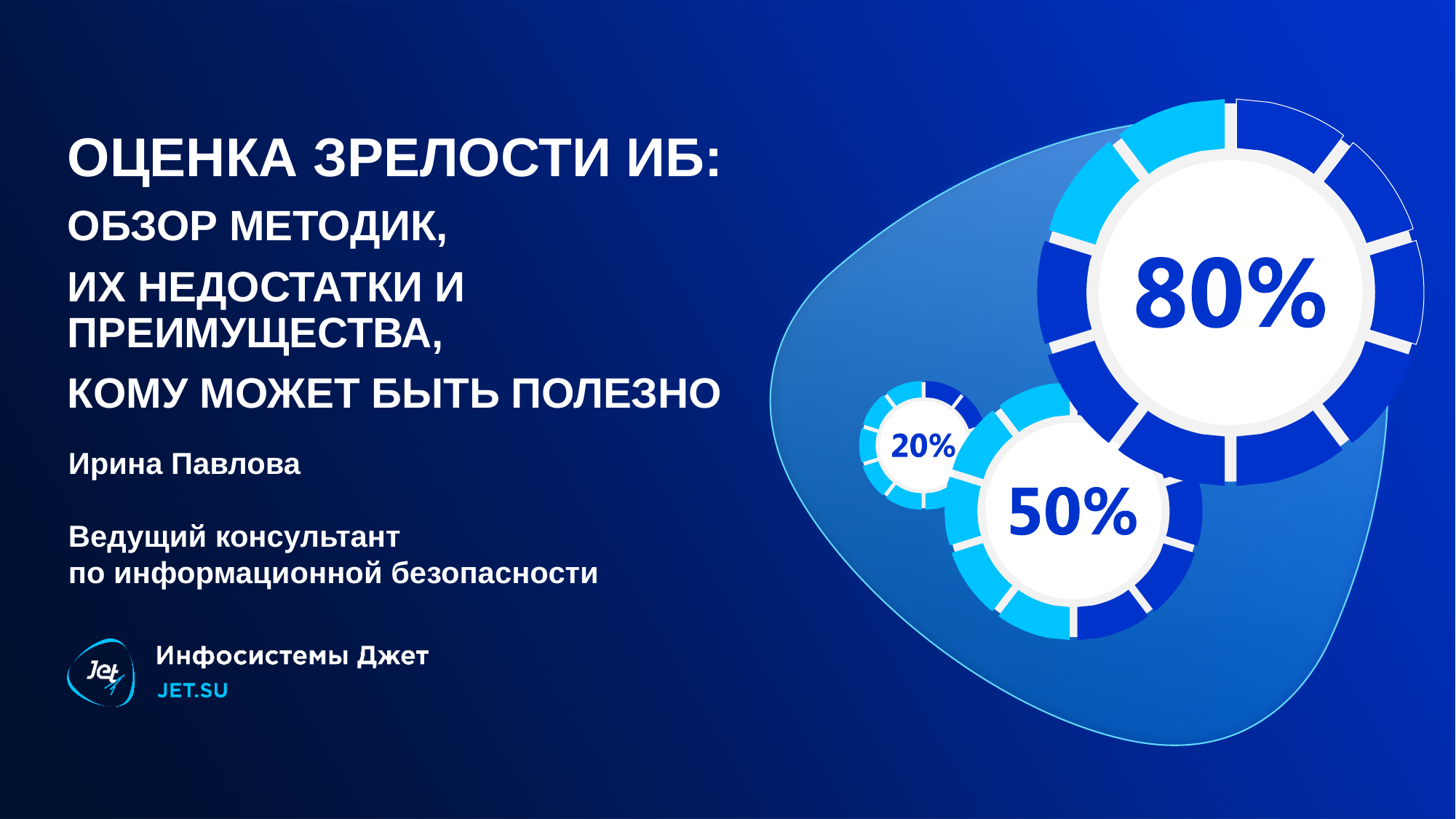

Оценка зрелости ИБ:
обзор методик,
их недостатки и преимущества,
кому может быть полезно

Ирина Павлова

Ведущий консультант
по информационной безопасности